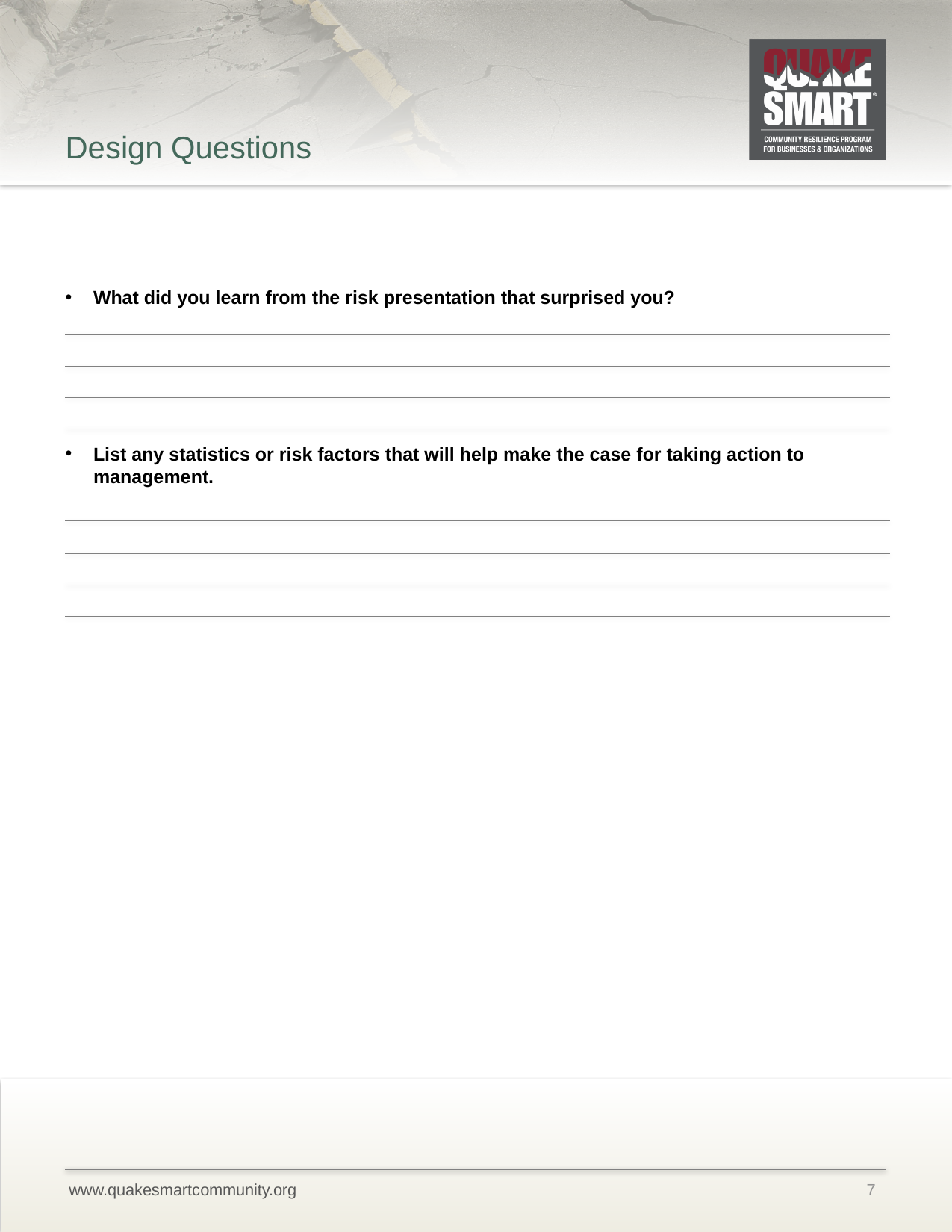

# Design Questions
What did you learn from the risk presentation that surprised you?

List any statistics or risk factors that will help make the case for taking action to management.
7